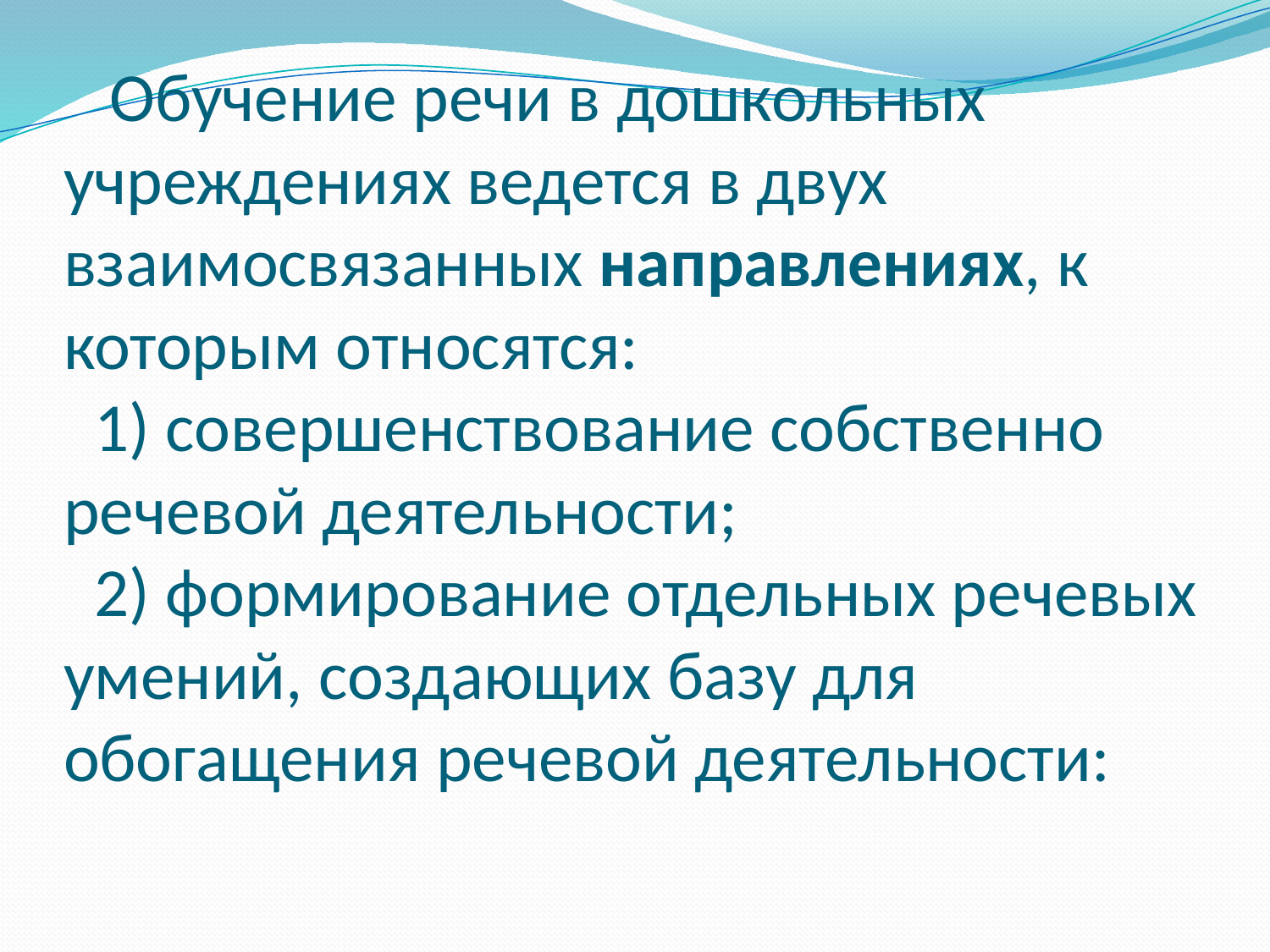

# Обучение речи в дошкольных учреждениях ведется в двух взаимосвязанных направлениях, к которым относятся: 1) совершенствование собственно речевой деятельности; 2) формирование отдельных речевых умений, создающих базу для обогащения речевой деятельности: